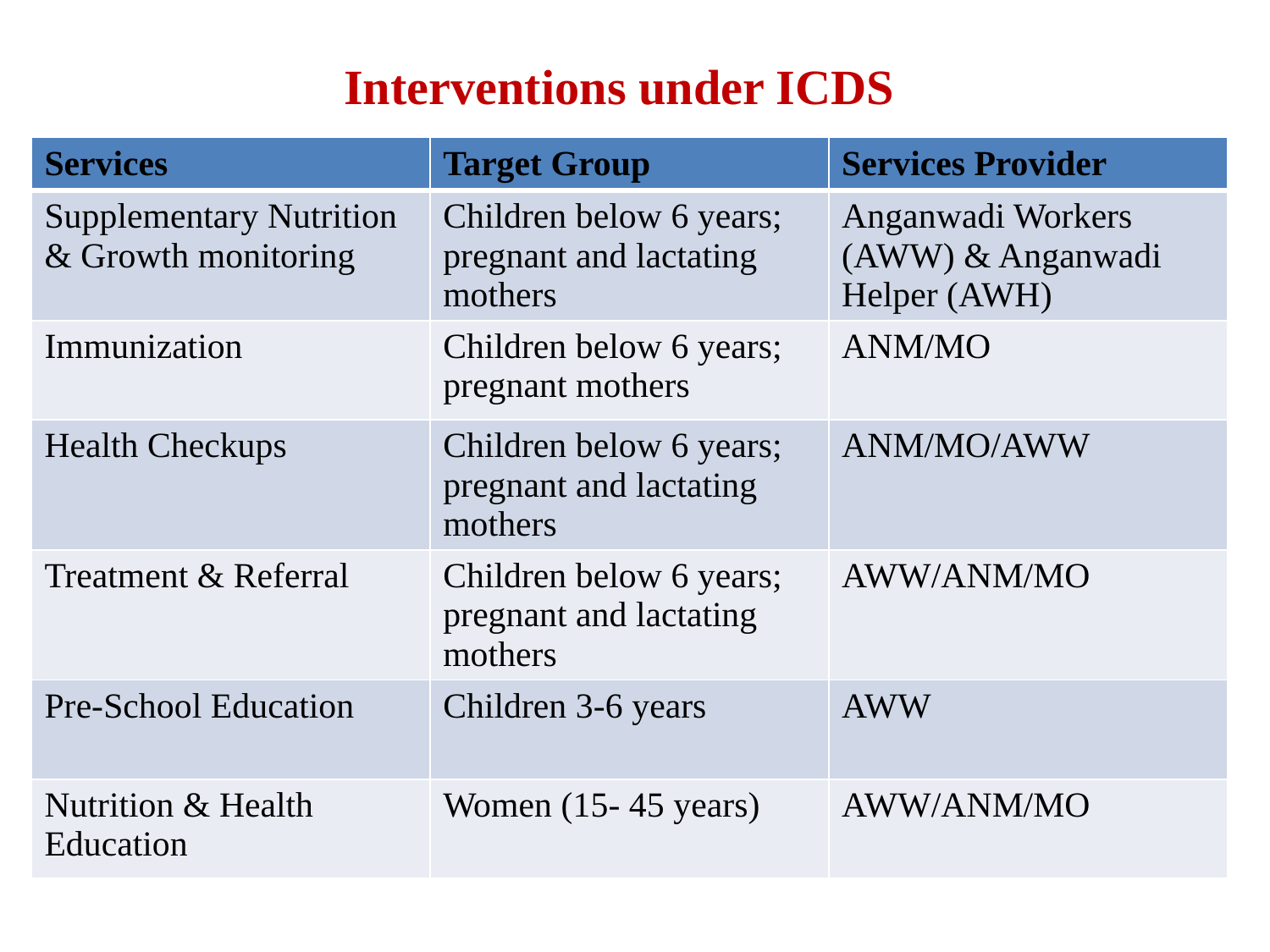

# Interventions under ICDS
| Services | Target Group | Services Provider |
| --- | --- | --- |
| Supplementary Nutrition & Growth monitoring | Children below 6 years; pregnant and lactating mothers | Anganwadi Workers (AWW) & Anganwadi Helper (AWH) |
| Immunization | Children below 6 years; pregnant mothers | ANM/MO |
| Health Checkups | Children below 6 years; pregnant and lactating mothers | ANM/MO/AWW |
| Treatment & Referral | Children below 6 years; pregnant and lactating mothers | AWW/ANM/MO |
| Pre-School Education | Children 3-6 years | AWW |
| Nutrition & Health Education | Women (15- 45 years) | AWW/ANM/MO |